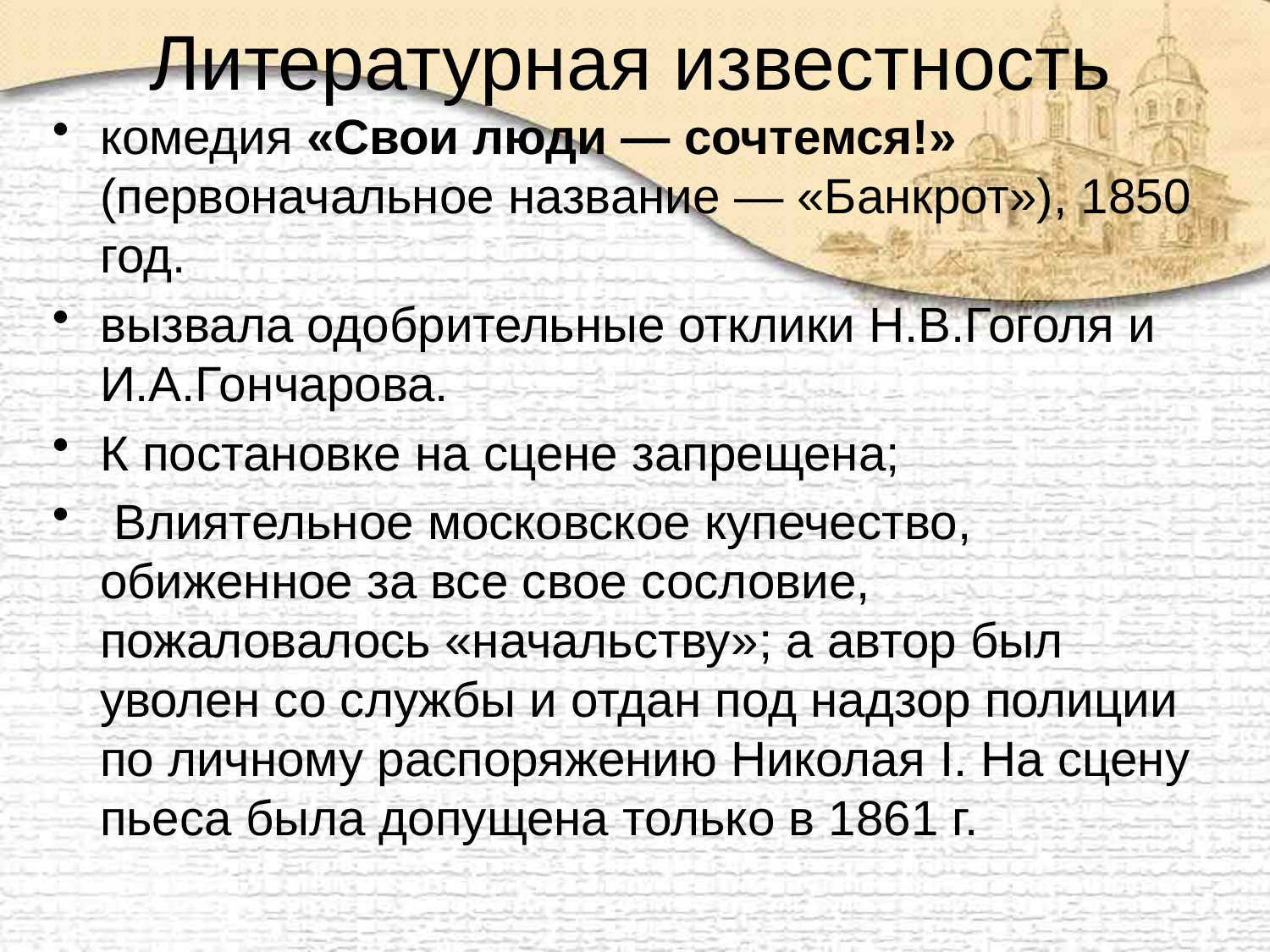

# Литературная известность
комедия «Свои люди — сочтемся!» (первоначальное название — «Банкрот»), 1850 год.
вызвала одобрительные отклики Н.В.Гоголя и И.А.Гончарова.
К постановке на сцене запрещена;
 Влиятельное московское купечество, обиженное за все свое сословие, пожаловалось «начальству»; а автор был уволен со службы и отдан под надзор полиции по личному распоряжению Николая I. На сцену пьеса была допущена только в 1861 г.